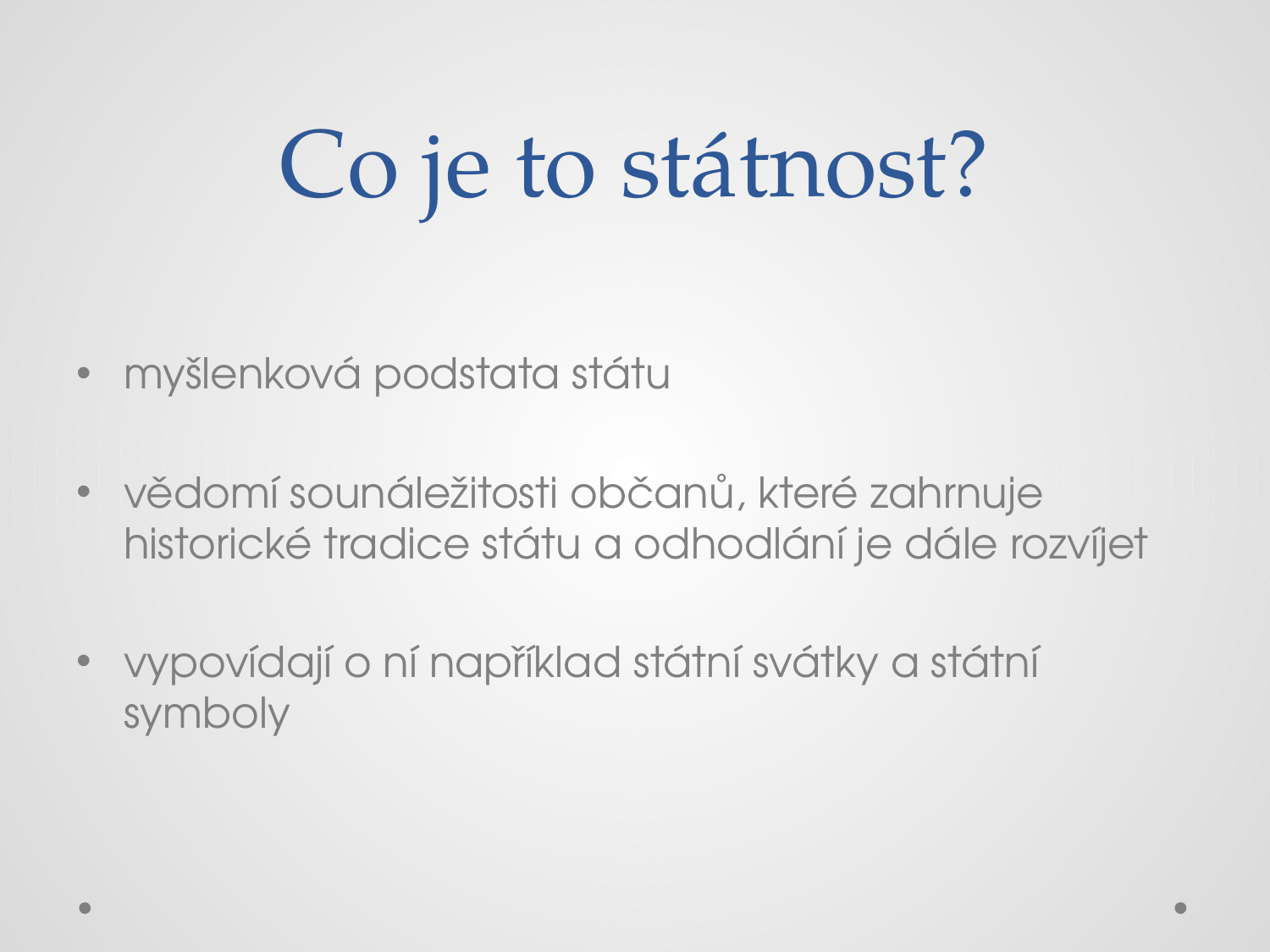

# Co je to státnost?

myšlenková podstata státu

vědomí sounáležitosti občanů, které zahrnuje historické tradice státu a odhodlání je dále rozvíjet

vypovídají o ní například státní svátky a státní symboly